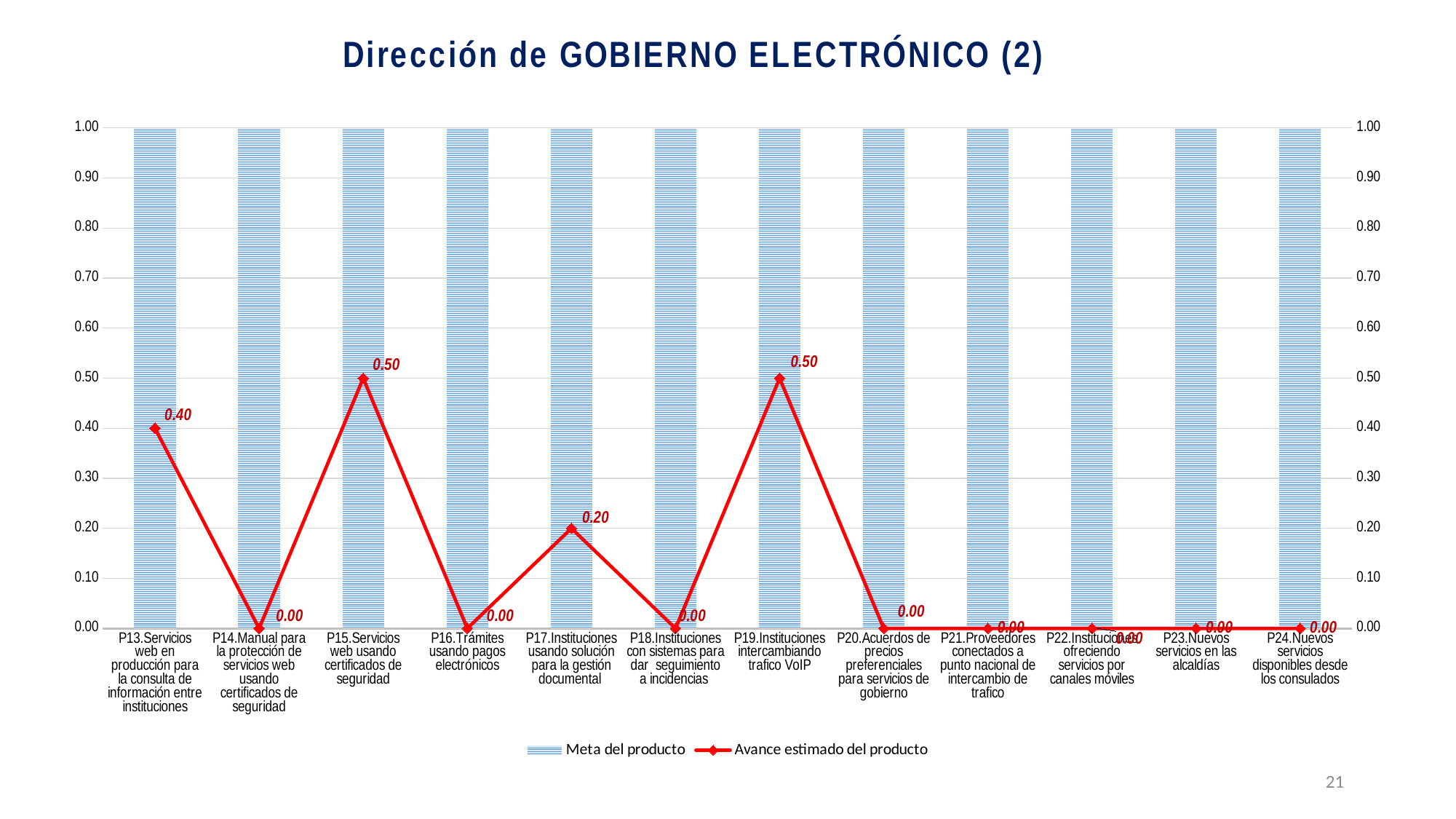

### Chart: Dirección de GOBIERNO ELECTRÓNICO (2)

| Category |  |  |
|---|---|---|
| P13.Servicios web en producción para la consulta de información entre instituciones | 1.0 | 0.4 |
| P14.Manual para la protección de servicios web usando certificados de seguridad | 1.0 | 0.0 |
| P15.Servicios web usando certificados de seguridad | 1.0 | 0.5 |
| P16.Trámites usando pagos electrónicos | 1.0 | 0.0 |
| P17.Instituciones usando solución para la gestión documental  | 1.0 | 0.2 |
| P18.Instituciones con sistemas para dar  seguimiento a incidencias  | 1.0 | 0.0 |
| P19.Instituciones intercambiando trafico VoIP | 1.0 | 0.5 |
| P20.Acuerdos de precios preferenciales para servicios de gobierno | 1.0 | 0.0 |
| P21.Proveedores conectados a punto nacional de intercambio de trafico | 1.0 | 0.0 |
| P22.Instituciones ofreciendo servicios por canales móviles | 1.0 | 0.0 |
| P23.Nuevos servicios en las alcaldías | 1.0 | 0.0 |
| P24.Nuevos servicios disponibles desde los consulados | 1.0 | 0.0 |
21